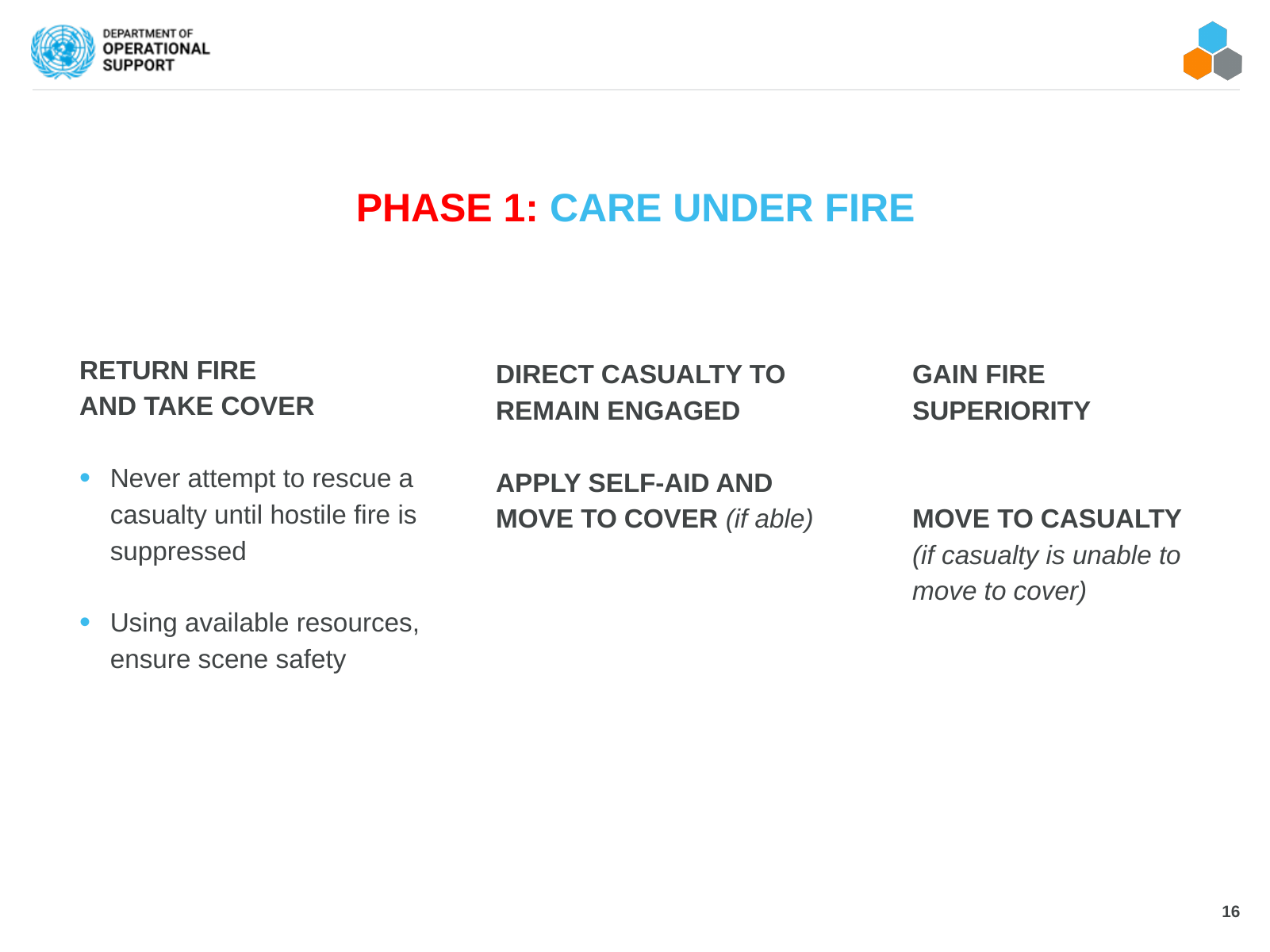

#
PHASE 1: CARE UNDER FIRE
RETURN FIRE
AND TAKE COVER

Never attempt to rescue a casualty until hostile fire is suppressed

Using available resources, ensure scene safety

DIRECT CASUALTY TO REMAIN ENGAGED

APPLY SELF-AID AND MOVE TO COVER (if able)

GAIN FIRE SUPERIORITY

MOVE TO CASUALTY
(if casualty is unable to move to cover)